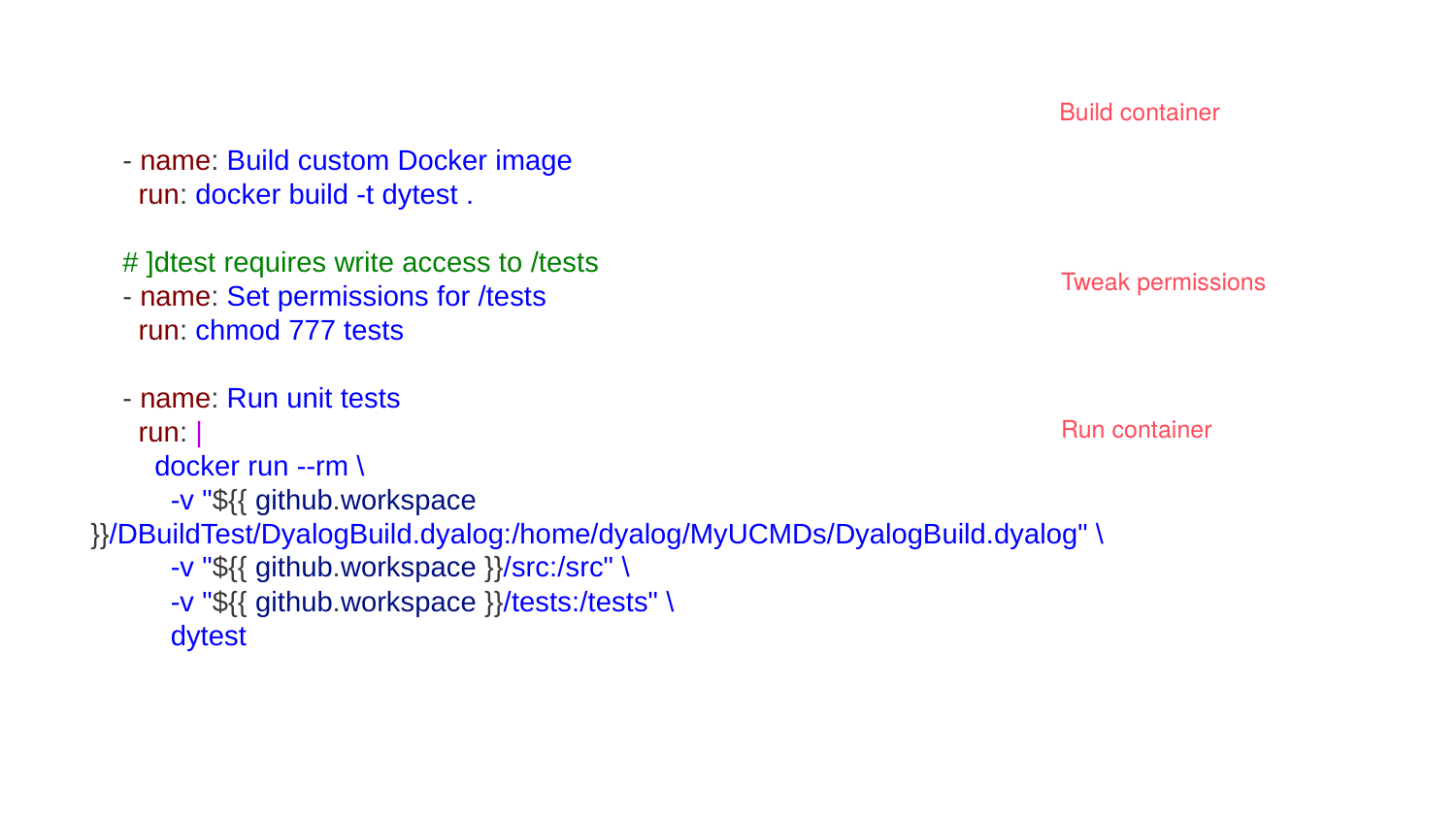

- name: Build custom Docker image
      run: docker build -t dytest .

    # ]dtest requires write access to /tests
    - name: Set permissions for /tests
      run: chmod 777 tests

    - name: Run unit tests
      run: |
        docker run --rm \
          -v "${{ github.workspace }}/DBuildTest/DyalogBuild.dyalog:/home/dyalog/MyUCMDs/DyalogBuild.dyalog" \
          -v "${{ github.workspace }}/src:/src" \
          -v "${{ github.workspace }}/tests:/tests" \
          dytest
Build container
Tweak permissions
Run container